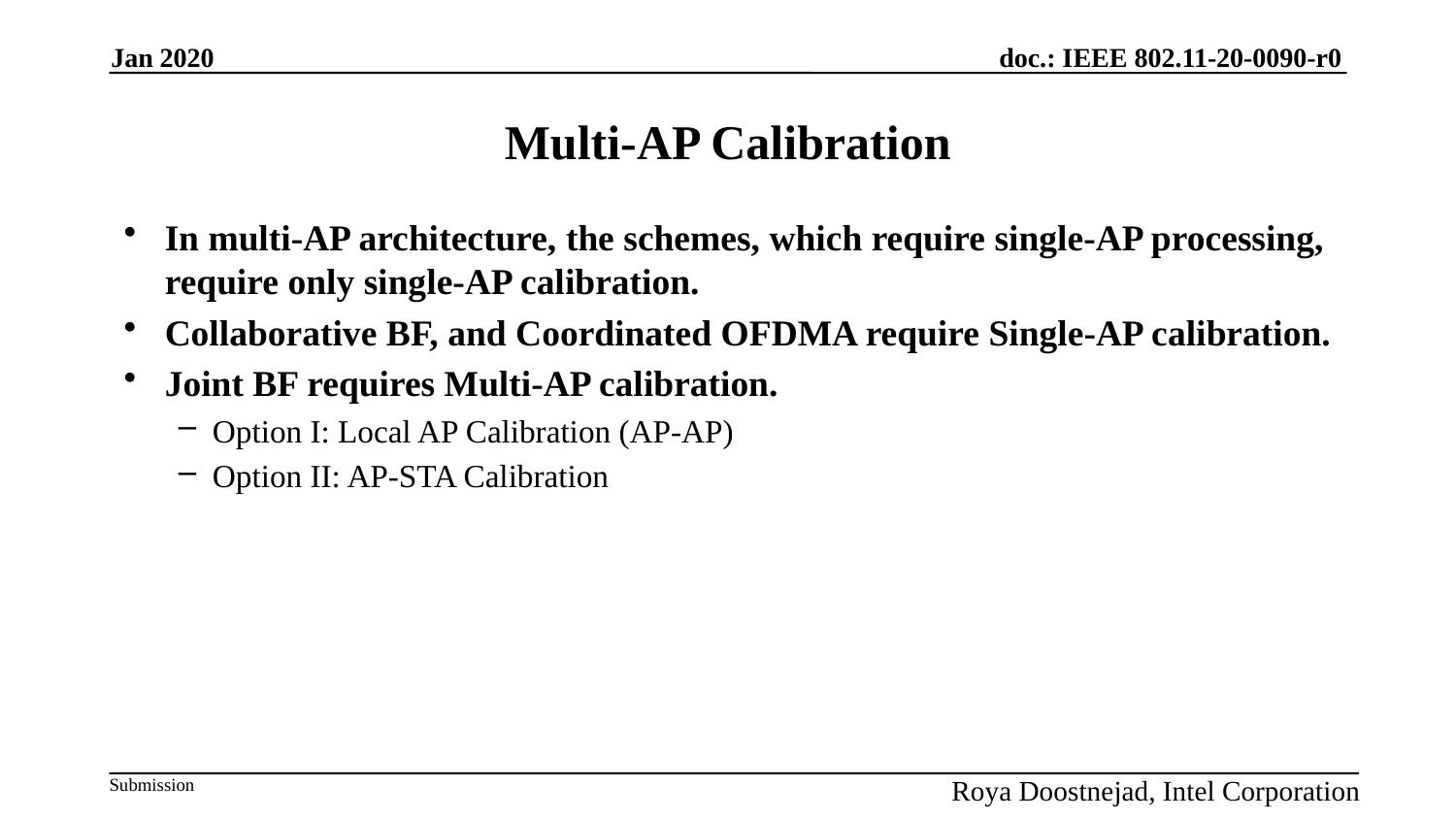

Jan 2020
# Multi-AP Calibration
In multi-AP architecture, the schemes, which require single-AP processing, require only single-AP calibration.
Collaborative BF, and Coordinated OFDMA require Single-AP calibration.
Joint BF requires Multi-AP calibration.
Option I: Local AP Calibration (AP-AP)
Option II: AP-STA Calibration

Roya Doostnejad, Intel Corporation